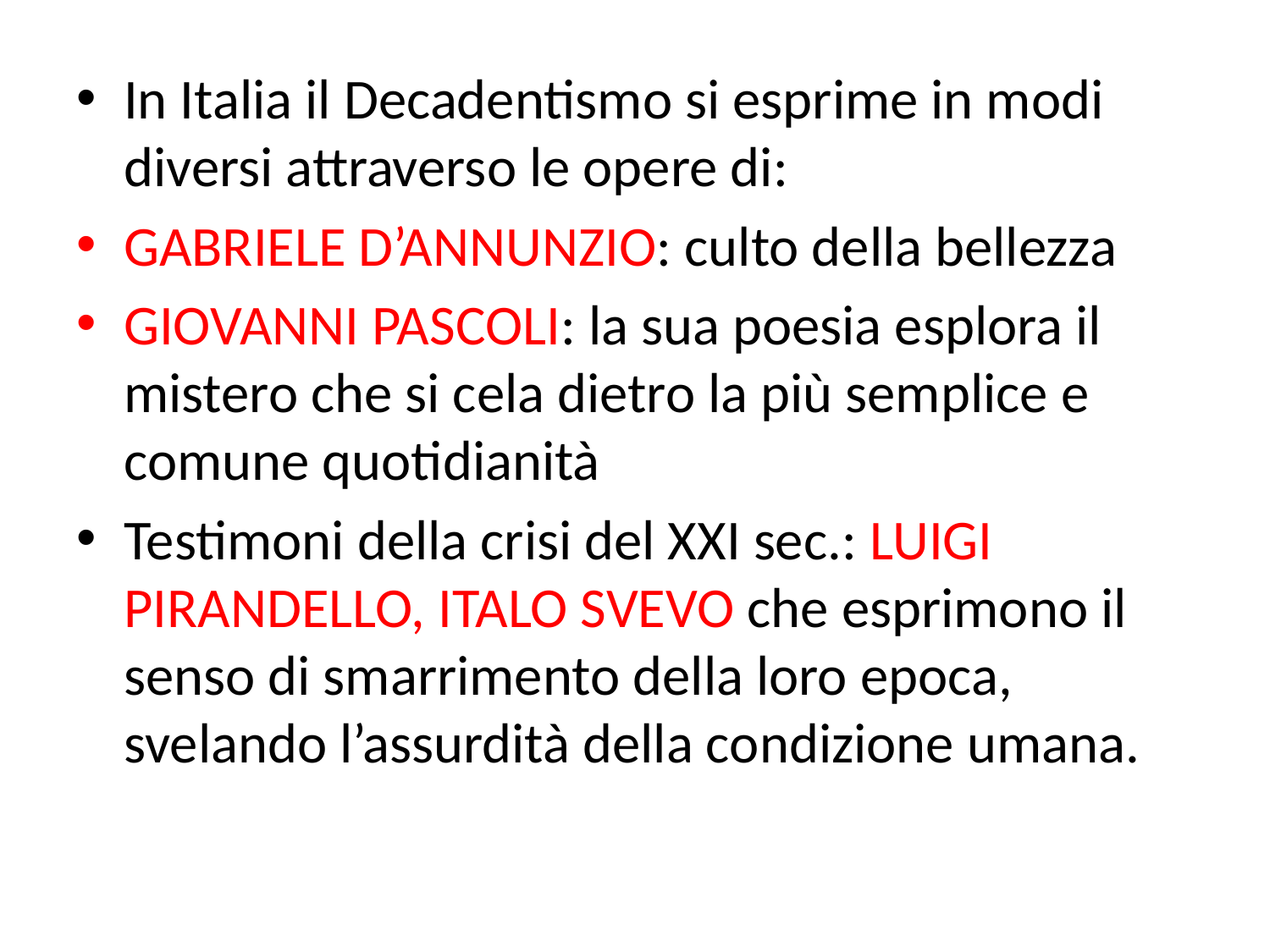

In Italia il Decadentismo si esprime in modi diversi attraverso le opere di:
GABRIELE D’ANNUNZIO: culto della bellezza
GIOVANNI PASCOLI: la sua poesia esplora il mistero che si cela dietro la più semplice e comune quotidianità
Testimoni della crisi del XXI sec.: LUIGI PIRANDELLO, ITALO SVEVO che esprimono il senso di smarrimento della loro epoca, svelando l’assurdità della condizione umana.